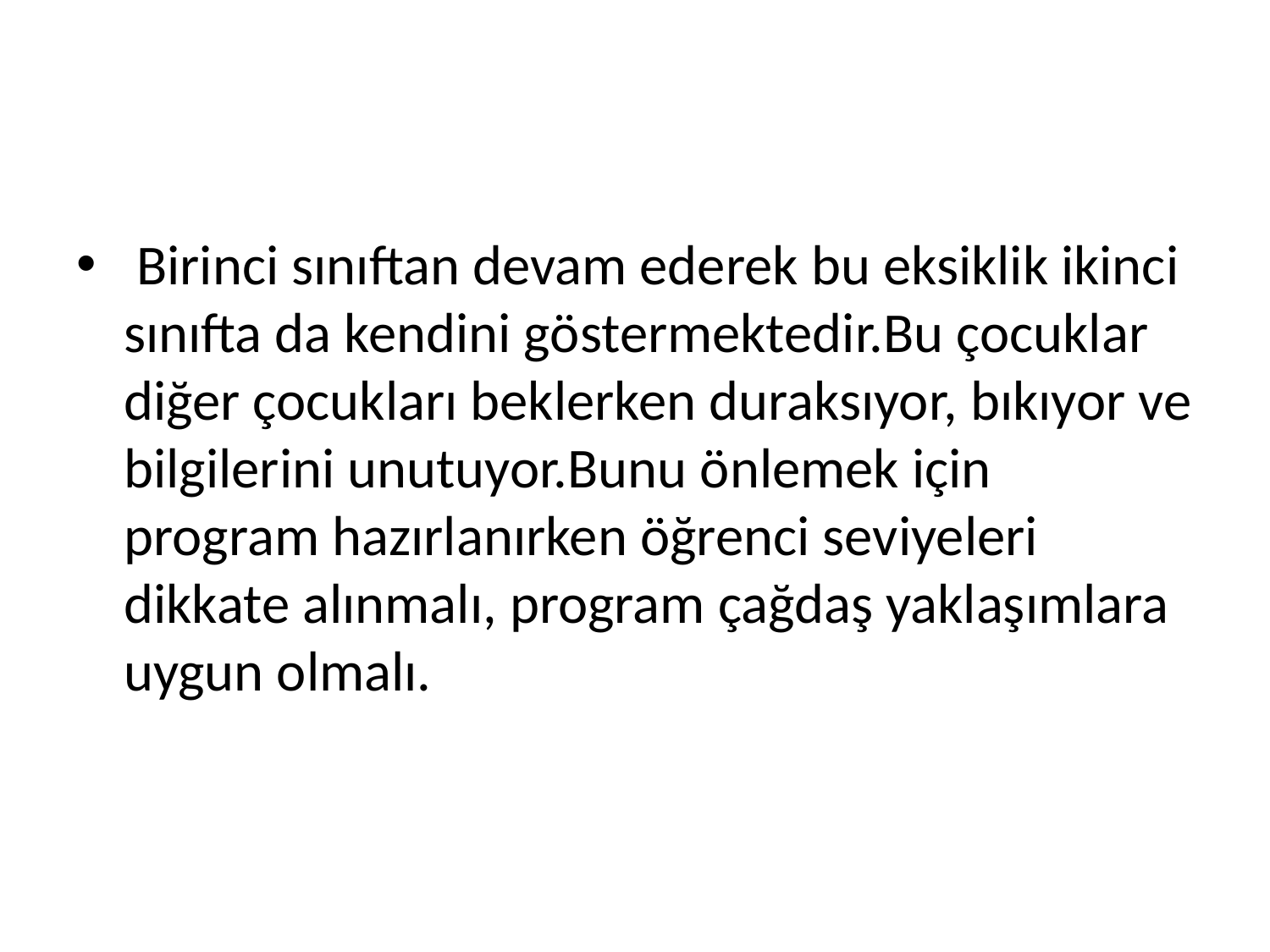

#
 Birinci sınıftan devam ederek bu eksiklik ikinci sınıfta da kendini göstermektedir.Bu çocuklar diğer çocukları beklerken duraksıyor, bıkıyor ve bilgilerini unutuyor.Bunu önlemek için program hazırlanırken öğrenci seviyeleri dikkate alınmalı, program çağdaş yaklaşımlara uygun olmalı.